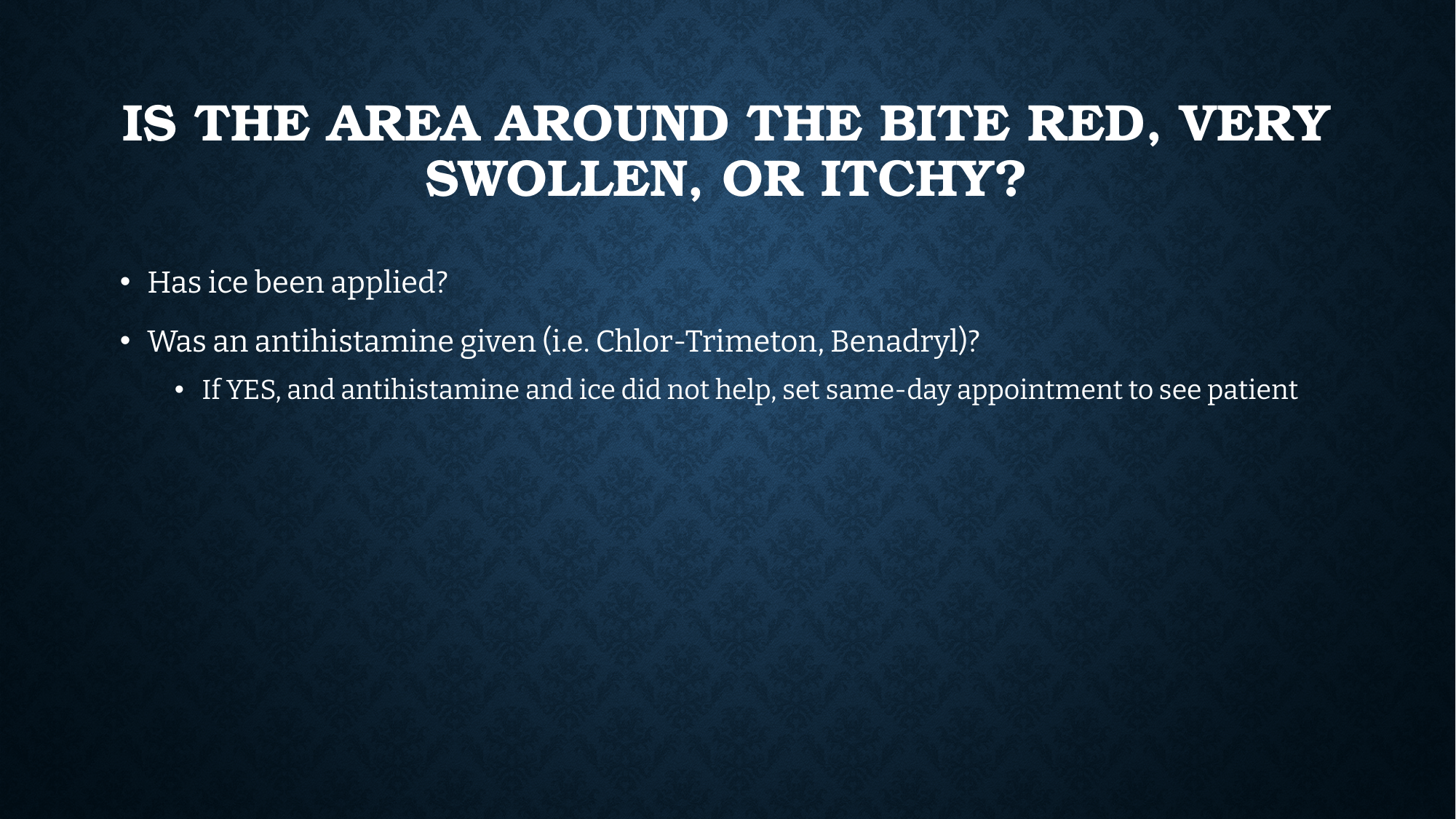

# Is the area around the bite red, very swollen, or itchy?
Has ice been applied?
Was an antihistamine given (i.e. Chlor-Trimeton, Benadryl)?
If YES, and antihistamine and ice did not help, set same-day appointment to see patient